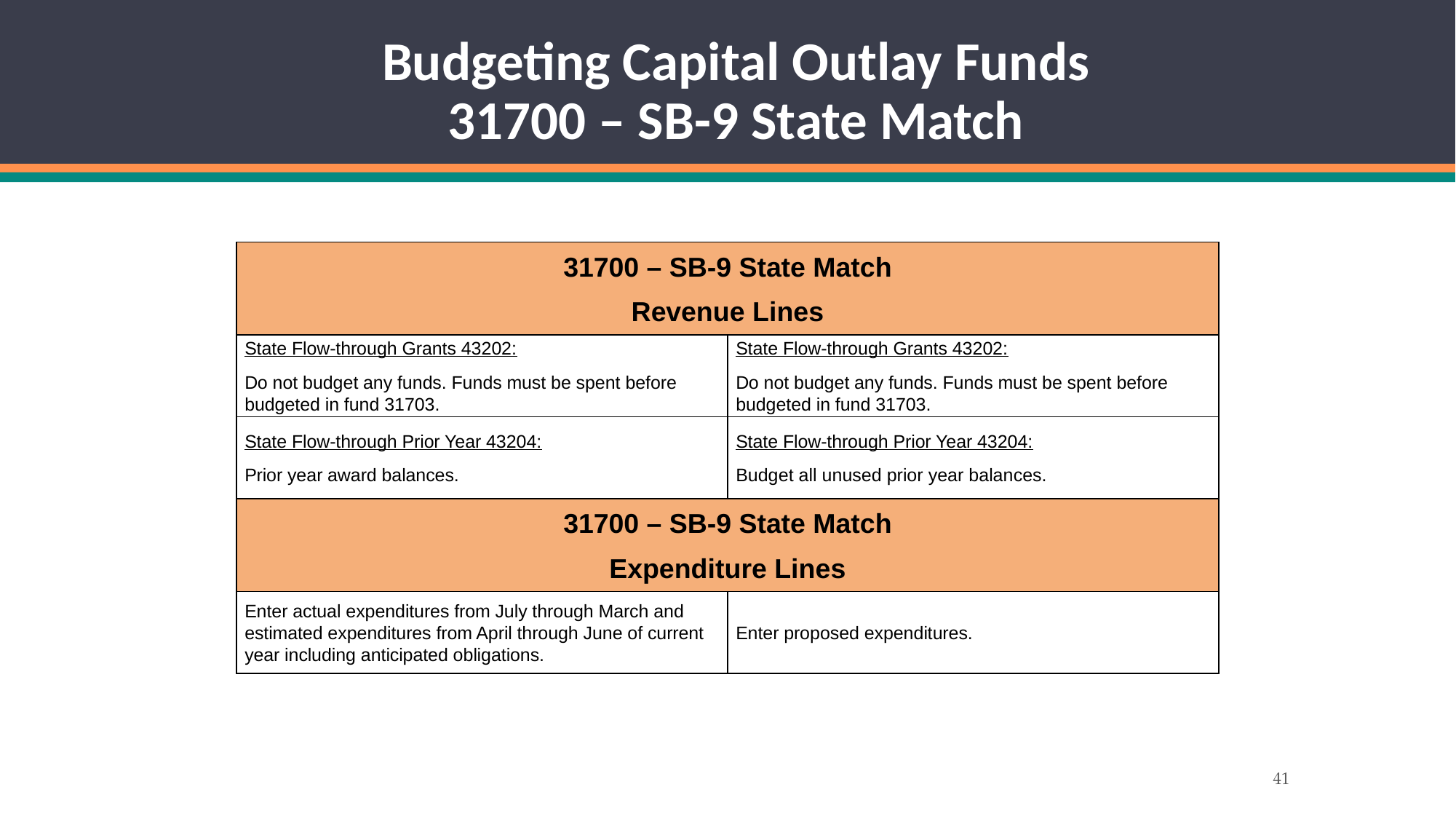

# Budgeting Capital Outlay Funds 31700 – SB-9 State Match
| 31700 – SB-9 State Match Revenue Lines |  |
| --- | --- |
| State Flow-through Grants 43202: Do not budget any funds. Funds must be spent before budgeted in fund 31703. | State Flow-through Grants 43202: Do not budget any funds. Funds must be spent before budgeted in fund 31703. |
| State Flow-through Prior Year 43204: Prior year award balances. | State Flow-through Prior Year 43204: Budget all unused prior year balances. |
| 31700 – SB-9 State Match Expenditure Lines |  |
| Enter actual expenditures from July through March and estimated expenditures from April through June of current year including anticipated obligations. | Enter proposed expenditures. |
41